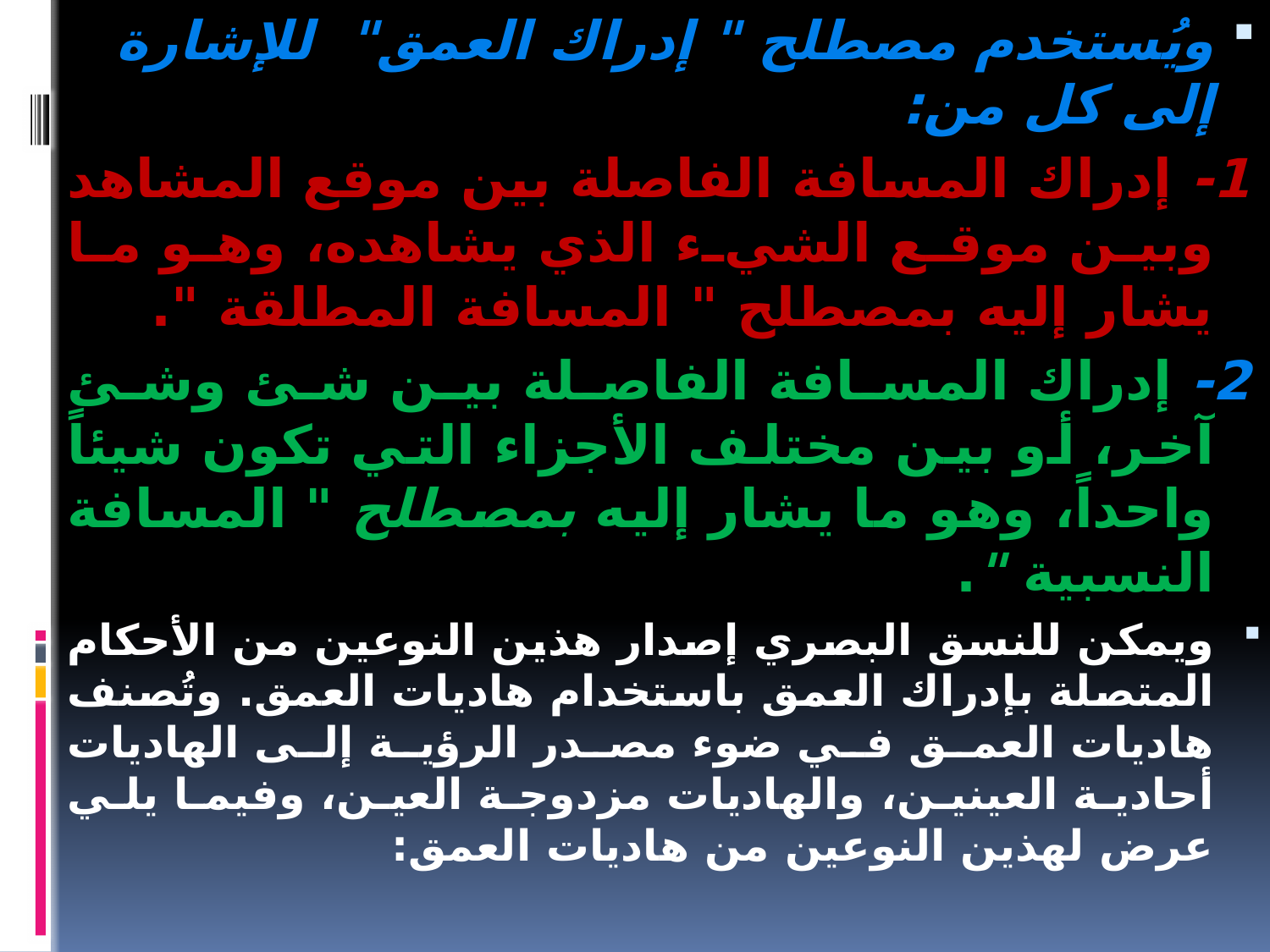

ويُستخدم مصطلح " إدراك العمق"  للإشارة إلى كل من:
1- إدراك المسافة الفاصلة بين موقع المشاهد وبين موقع الشيء الذي يشاهده، وهو ما يشار إليه بمصطلح " المسافة المطلقة ".
2- إدراك المسافة الفاصلة بين شئ وشئ آخر، أو بين مختلف الأجزاء التي تكون شيئاً واحداً، وهو ما يشار إليه بمصطلح " المسافة النسبية ".
ويمكن للنسق البصري إصدار هذين النوعين من الأحكام المتصلة بإدراك العمق باستخدام هاديات العمق. وتُصنف هاديات العمق في ضوء مصدر الرؤية إلى الهاديات أحادية العينين، والهاديات مزدوجة العين، وفيما يلي عرض لهذين النوعين من هاديات العمق: